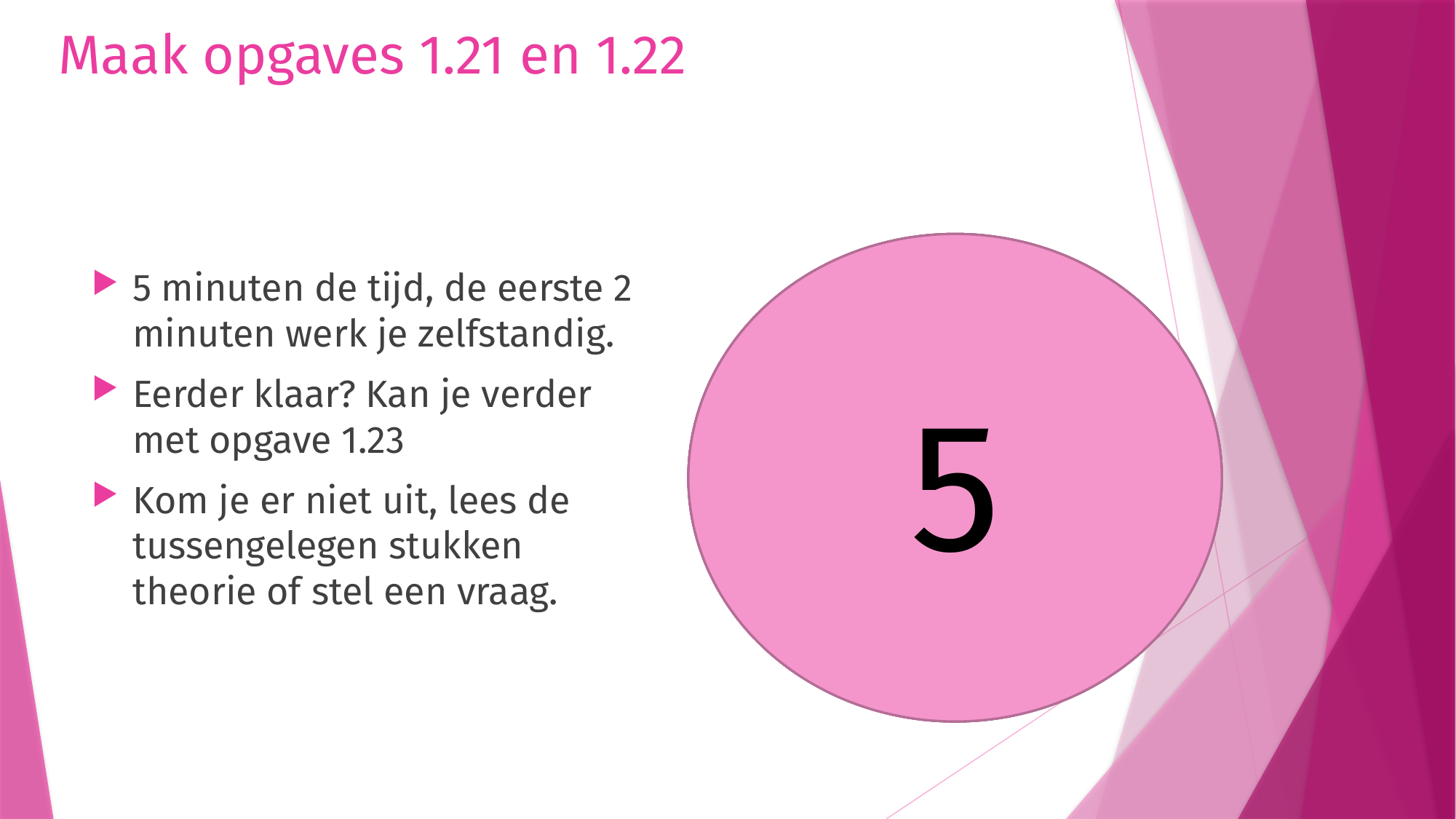

# Maak opgaves 1.21 en 1.22
5
4
3
1
2
5 minuten de tijd, de eerste 2 minuten werk je zelfstandig.
Eerder klaar? Kan je verder met opgave 1.23
Kom je er niet uit, lees de tussengelegen stukken theorie of stel een vraag.